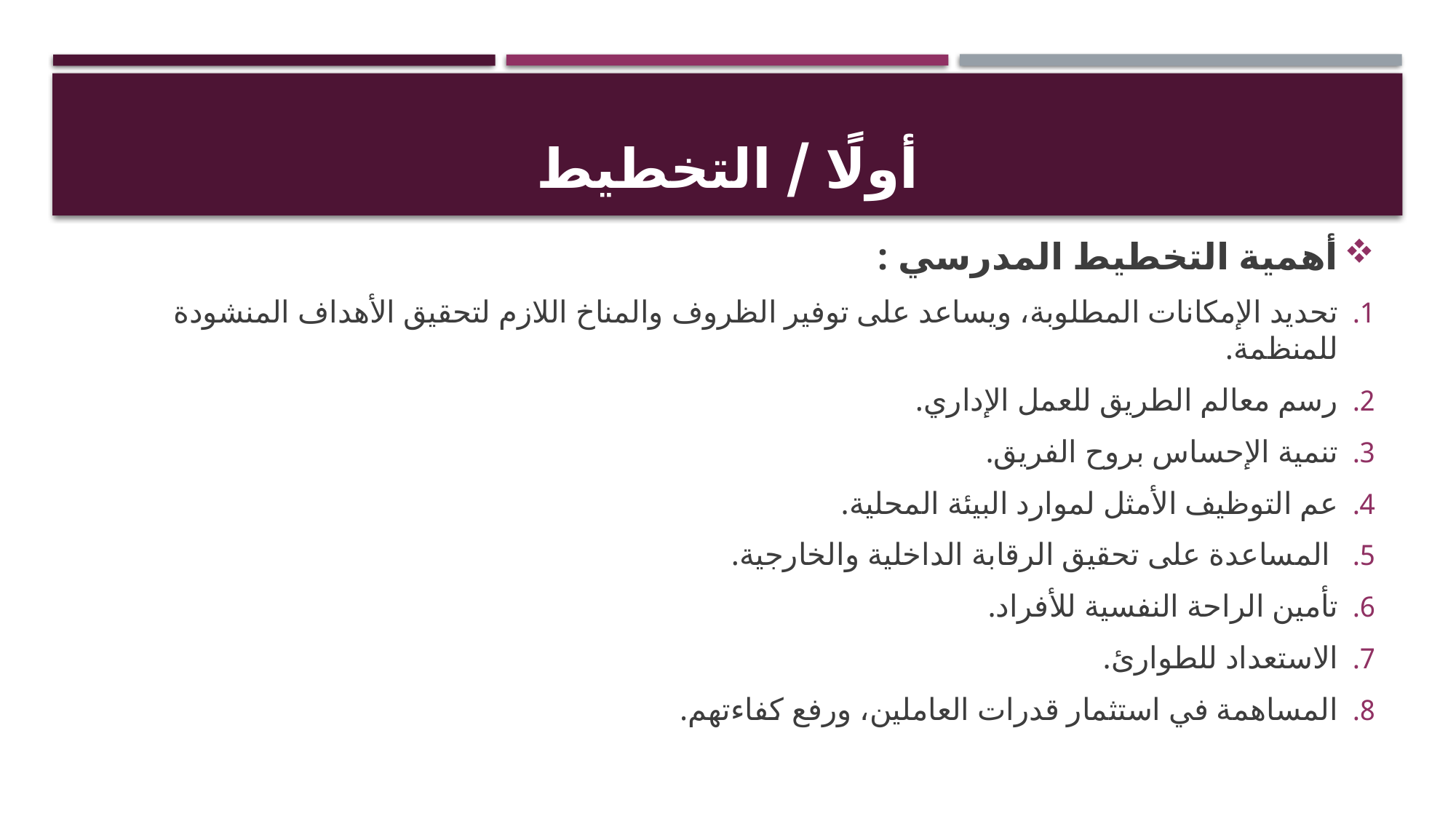

# أولًا / التخطيط
أهمية التخطيط المدرسي :
تحديد الإمكانات المطلوبة، ويساعد على توفير الظروف والمناخ اللازم لتحقيق الأهداف المنشودة للمنظمة.
رسم معالم الطريق للعمل الإداري.
تنمية الإحساس بروح الفريق.
عم التوظيف الأمثل لموارد البيئة المحلية.
 المساعدة على تحقيق الرقابة الداخلية والخارجية.
تأمين الراحة النفسية للأفراد.
الاستعداد للطوارئ.
المساهمة في استثمار قدرات العاملين، ورفع كفاءتهم.